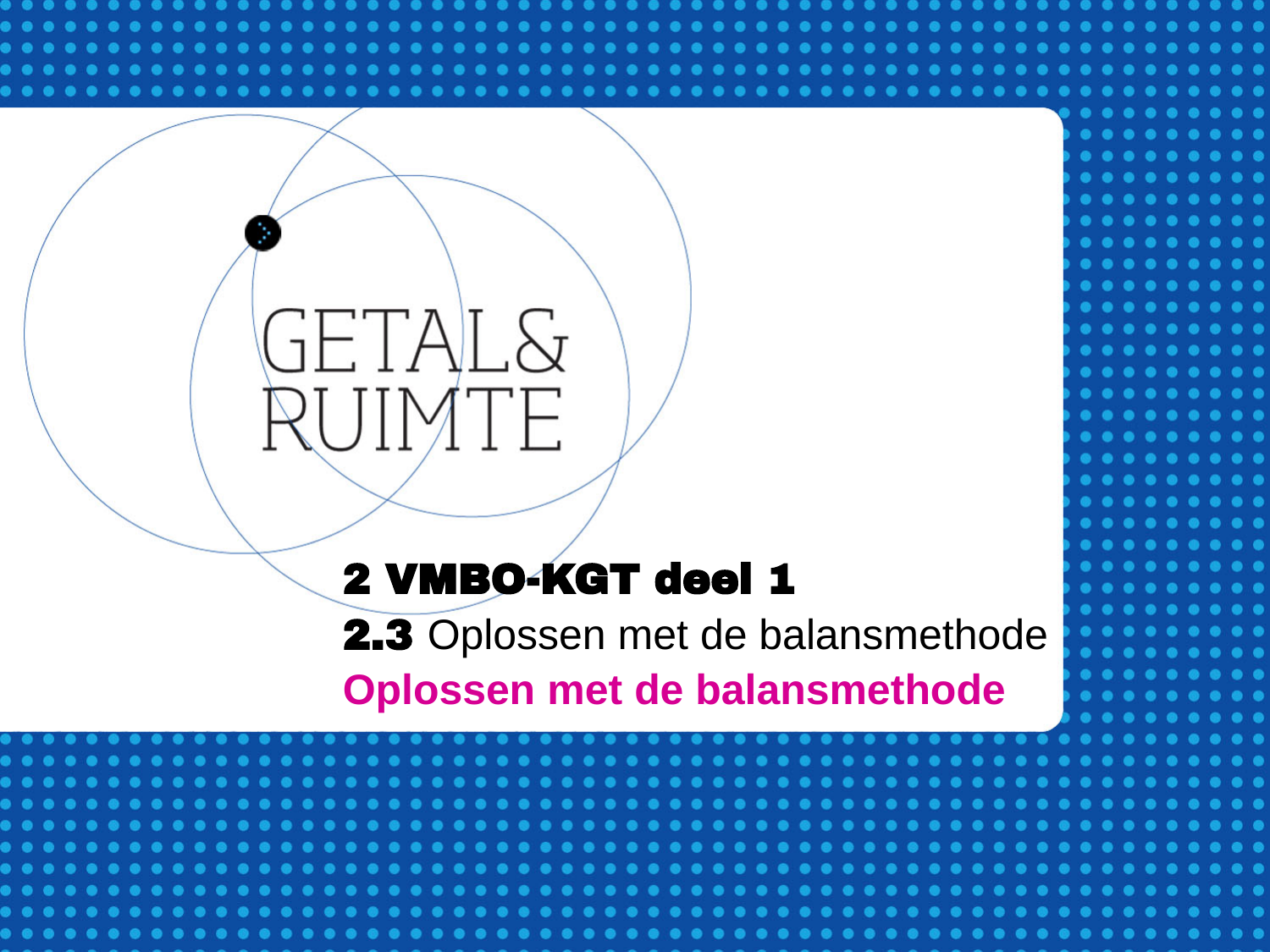

2 VMBO-KGT deel 1
2.3 Oplossen met de balansmethode
Oplossen met de balansmethode